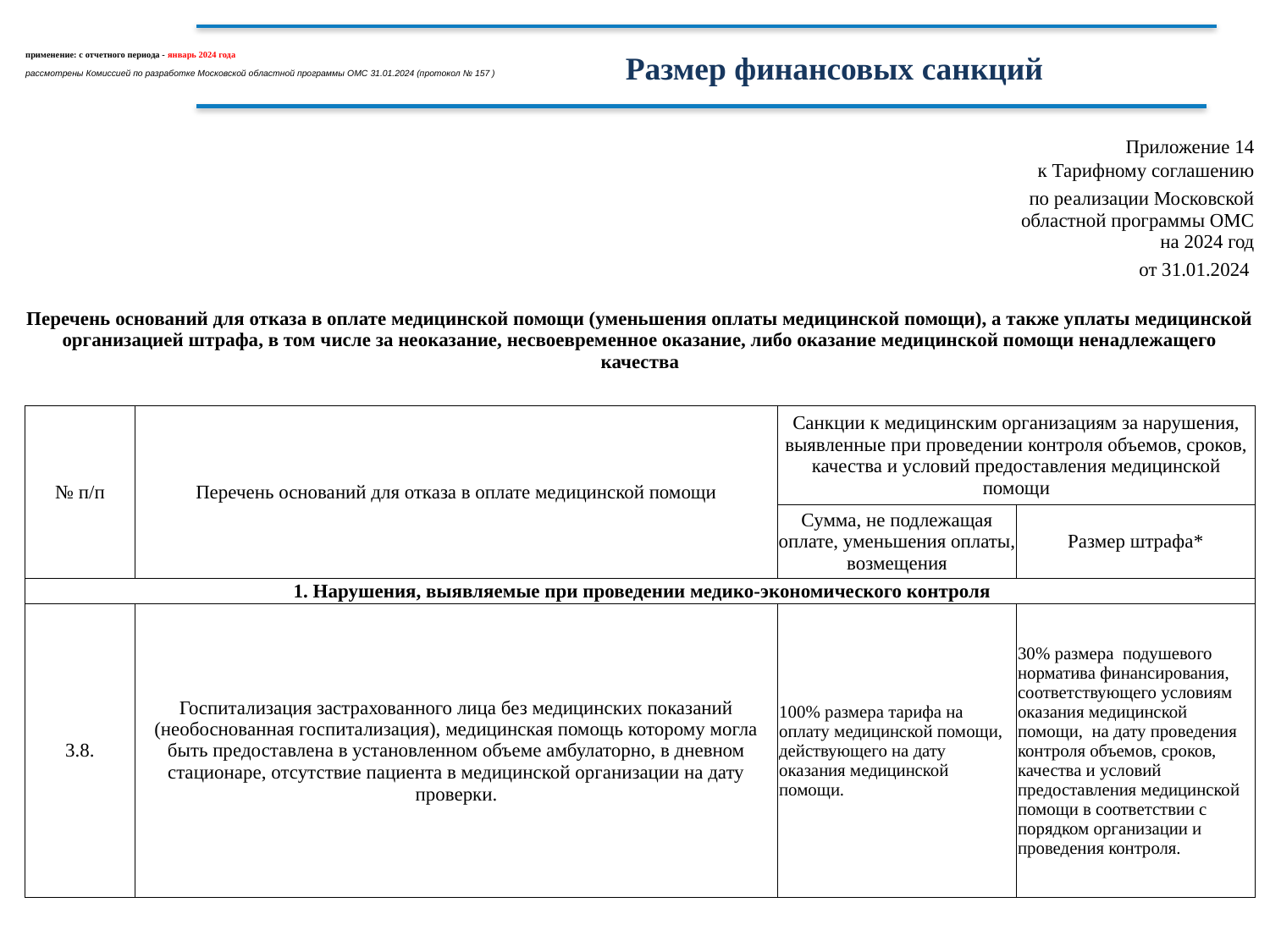

Размер финансовых санкций
| применение: с отчетного периода - январь 2024 года |  |  |  |  |
| --- | --- | --- | --- | --- |
| рассмотрены Комиссией по разработке Московской областной программы ОМС 31.01.2024 (протокол № 157 ) |  |  |  |  |
|  |  |  |  |  |
|  |  |  |  |  |
|  |  |  |  |  |
|  |  |  |  | Приложение 14 |
|  |  |  |  | к Тарифному соглашению |
|  |  |  |  | по реализации Московской областной программы ОМС на 2024 год |
|  |  |  |  | от 31.01.2024 |
|  |  |  |  |  |
| Перечень оснований для отказа в оплате медицинской помощи (уменьшения оплаты медицинской помощи), а также уплаты медицинской организацией штрафа, в том числе за неоказание, несвоевременное оказание, либо оказание медицинской помощи ненадлежащего качества |  |  |  |  |
|  |  |  |  |  |
| № п/п | Перечень оснований для отказа в оплате медицинской помощи | Перечень оснований для отказа в оплате медицинской помощи | Санкции к медицинским организациям за нарушения, выявленные при проведении контроля объемов, сроков, качества и условий предоставления медицинской помощи |  |
|  |  |  | Сумма, не подлежащая оплате, уменьшения оплаты, возмещения | Размер штрафа\* |
| 1. Нарушения, выявляемые при проведении медико-экономического контроля |  |  |  |  |
| 3.8. | Госпитализация застрахованного лица без медицинских показаний (необоснованная госпитализация), медицинская помощь которому могла быть предоставлена в установленном объеме амбулаторно, в дневном стационаре, отсутствие пациента в медицинской организации на дату проверки. | Госпитализация застрахованного лица без медицинских показаний (необоснованная госпитализация), медицинская помощь которому могла быть предоставлена в установленном объеме амбулаторно, в дневном стационаре, отсутствие пациента в медицинской организации на дату проверки. | 100% размера тарифа на оплату медицинской помощи, действующего на дату оказания медицинской помощи. | 30% размера подушевого норматива финансирования, соответствующего условиям оказания медицинской помощи, на дату проведения контроля объемов, сроков, качества и условий предоставления медицинской помощи в соответствии с порядком организации и проведения контроля. |